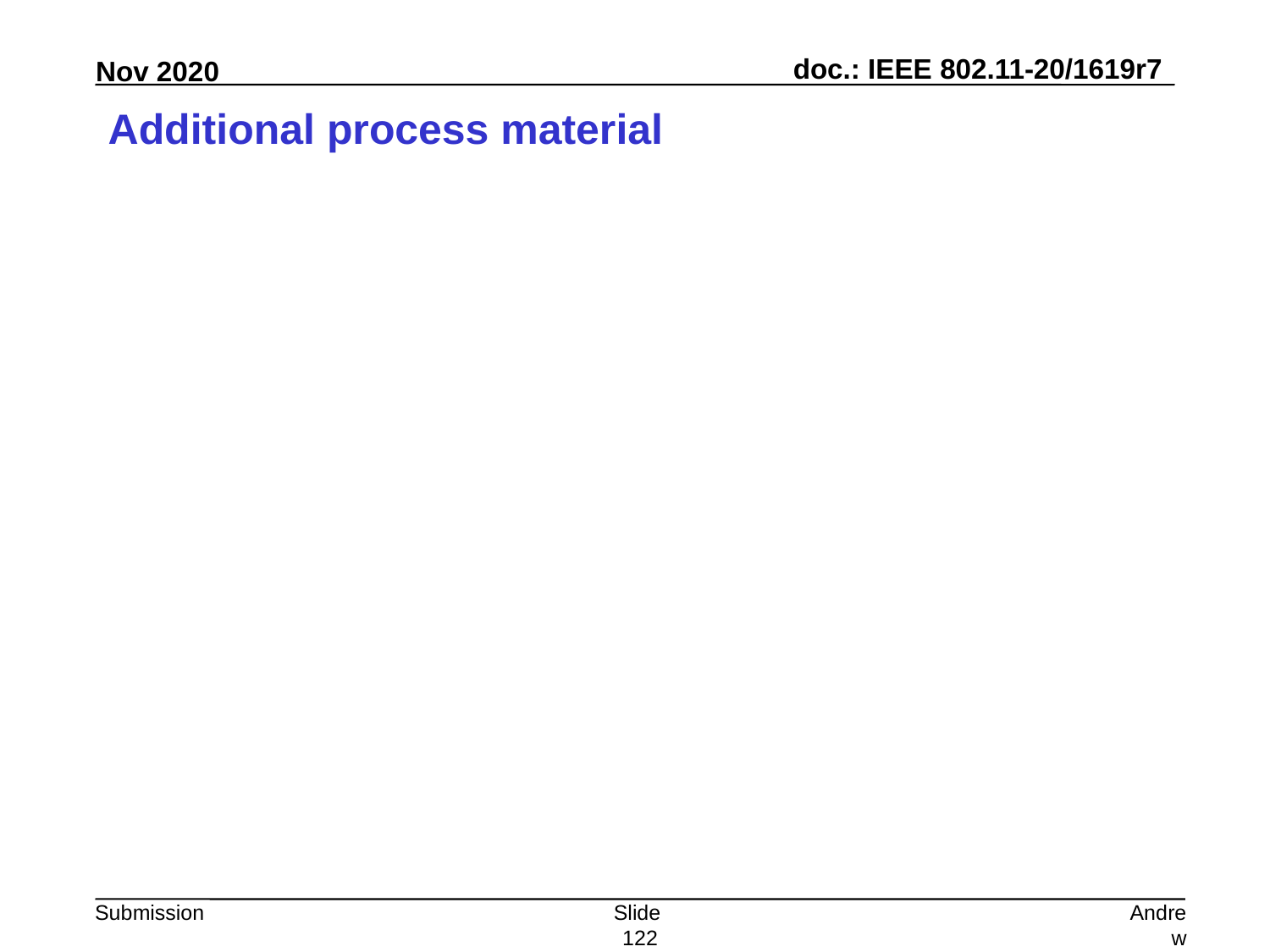

# Additional process material
Slide 122
Andrew Myles, Cisco